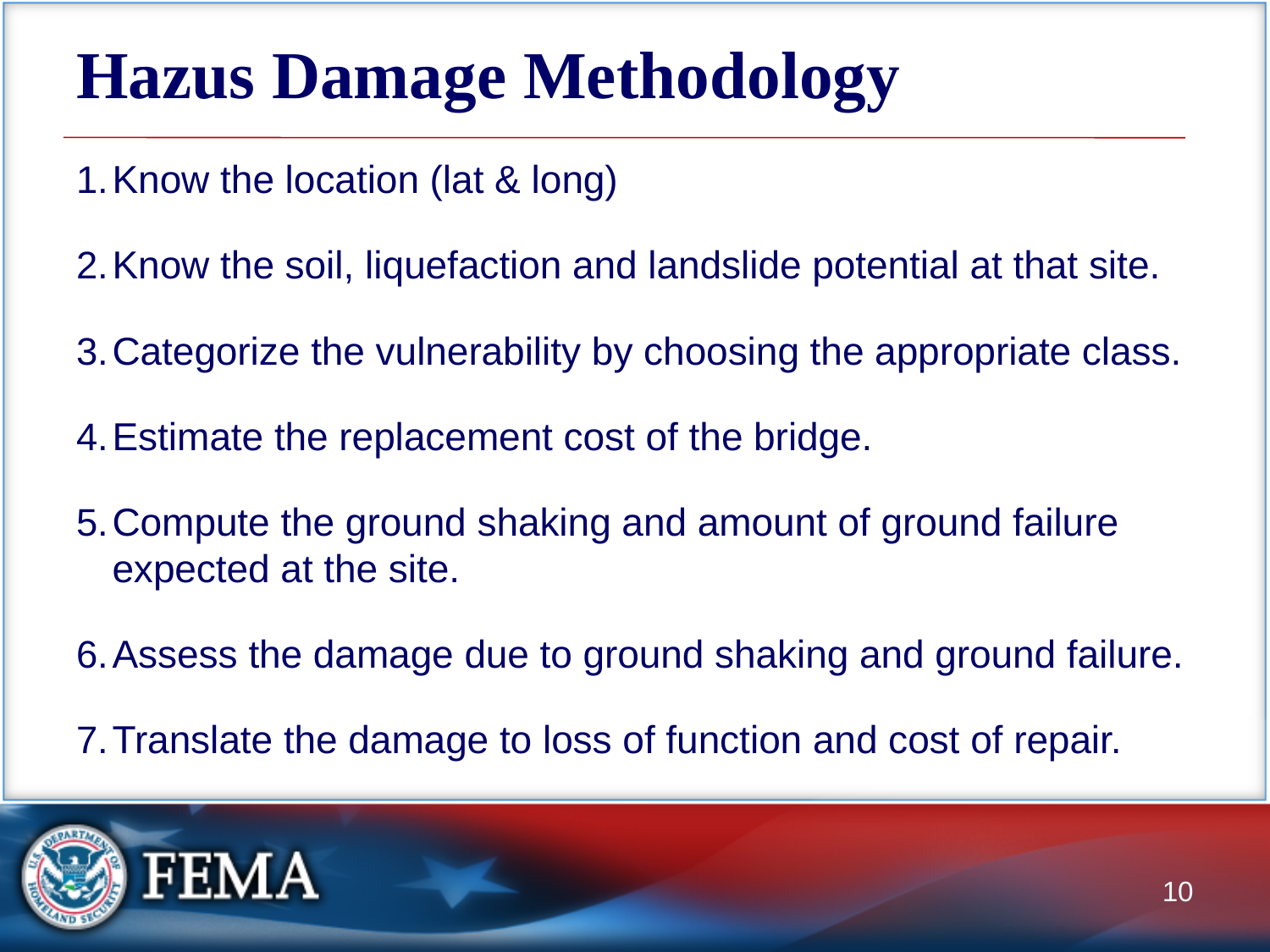

# Hazus Damage Methodology
Know the location (lat & long)
Know the soil, liquefaction and landslide potential at that site.
Categorize the vulnerability by choosing the appropriate class.
Estimate the replacement cost of the bridge.
Compute the ground shaking and amount of ground failure expected at the site.
Assess the damage due to ground shaking and ground failure.
Translate the damage to loss of function and cost of repair.

10